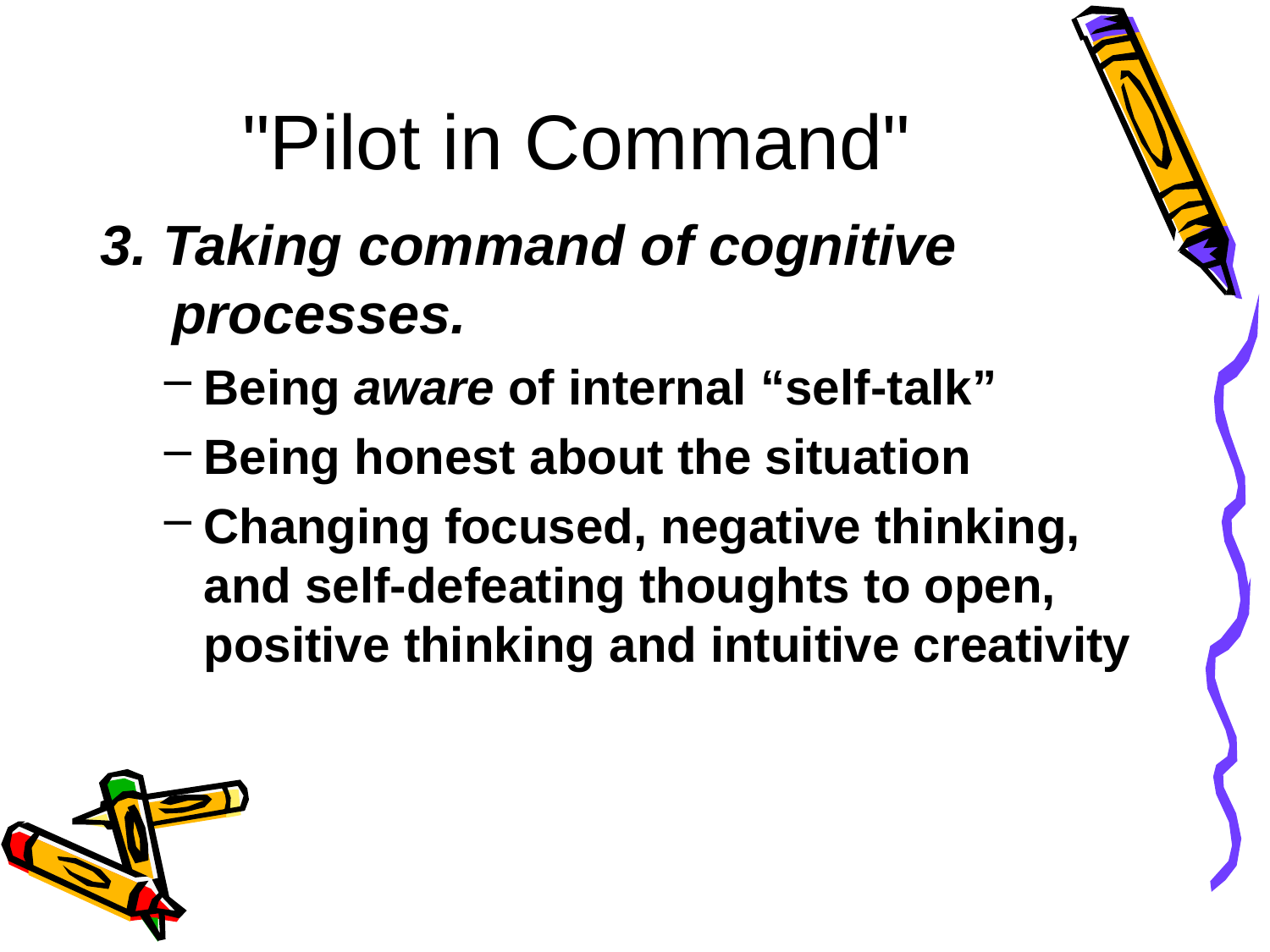

# "Pilot in Command"
3. Taking command of cognitive processes.
Being aware of internal “self-talk”
Being honest about the situation
Changing focused, negative thinking, and self-defeating thoughts to open, positive thinking and intuitive creativity